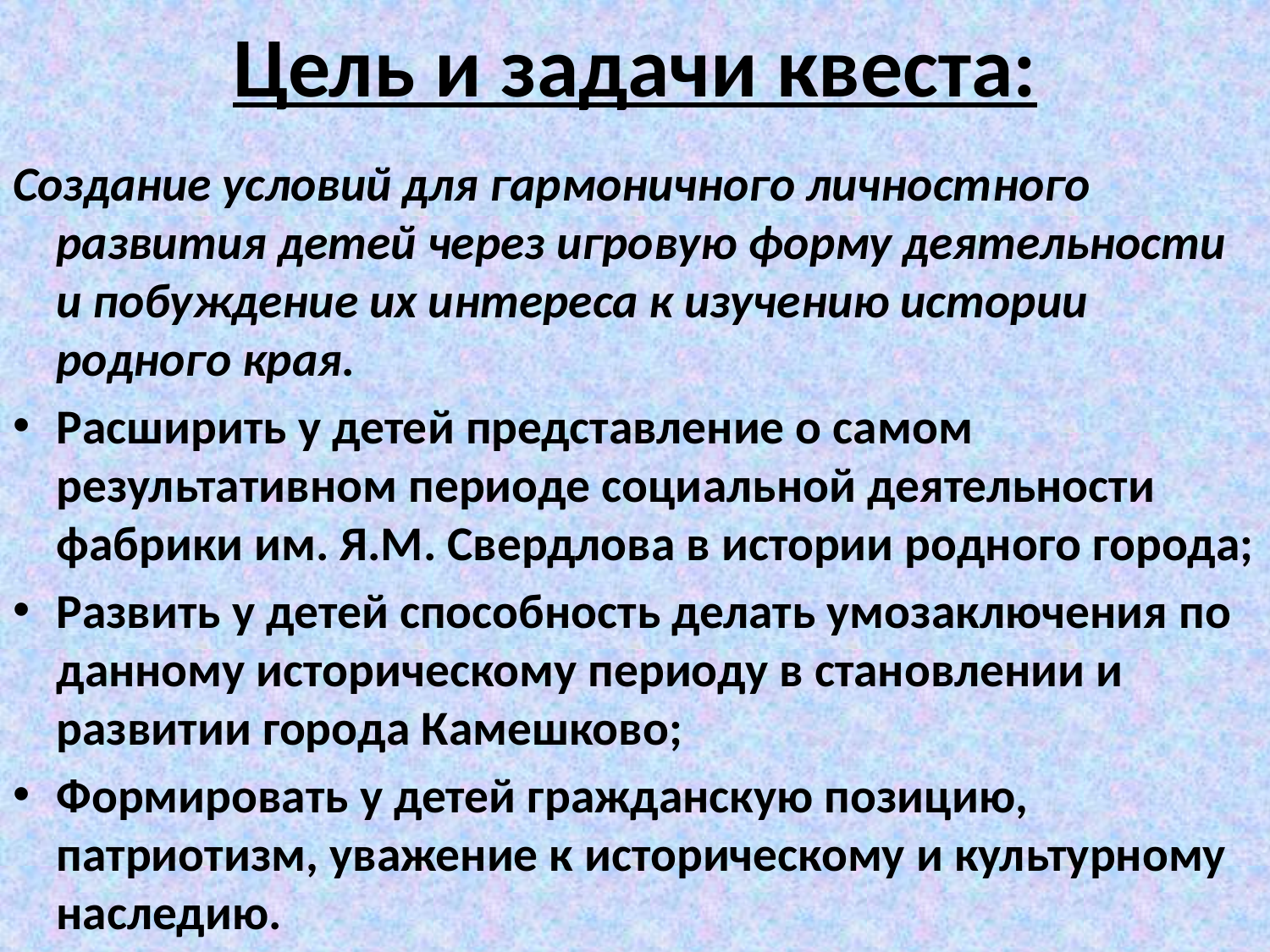

# Цель и задачи квеста:

Создание условий для гармоничного личностного развития детей через игровую форму деятельности и побуждение их интереса к изучению истории родного края.
Расширить у детей представление о самом результативном периоде социальной деятельности фабрики им. Я.М. Свердлова в истории родного города;
Развить у детей способность делать умозаключения по данному историческому периоду в становлении и развитии города Камешково;
Формировать у детей гражданскую позицию, патриотизм, уважение к историческому и культурному наследию.